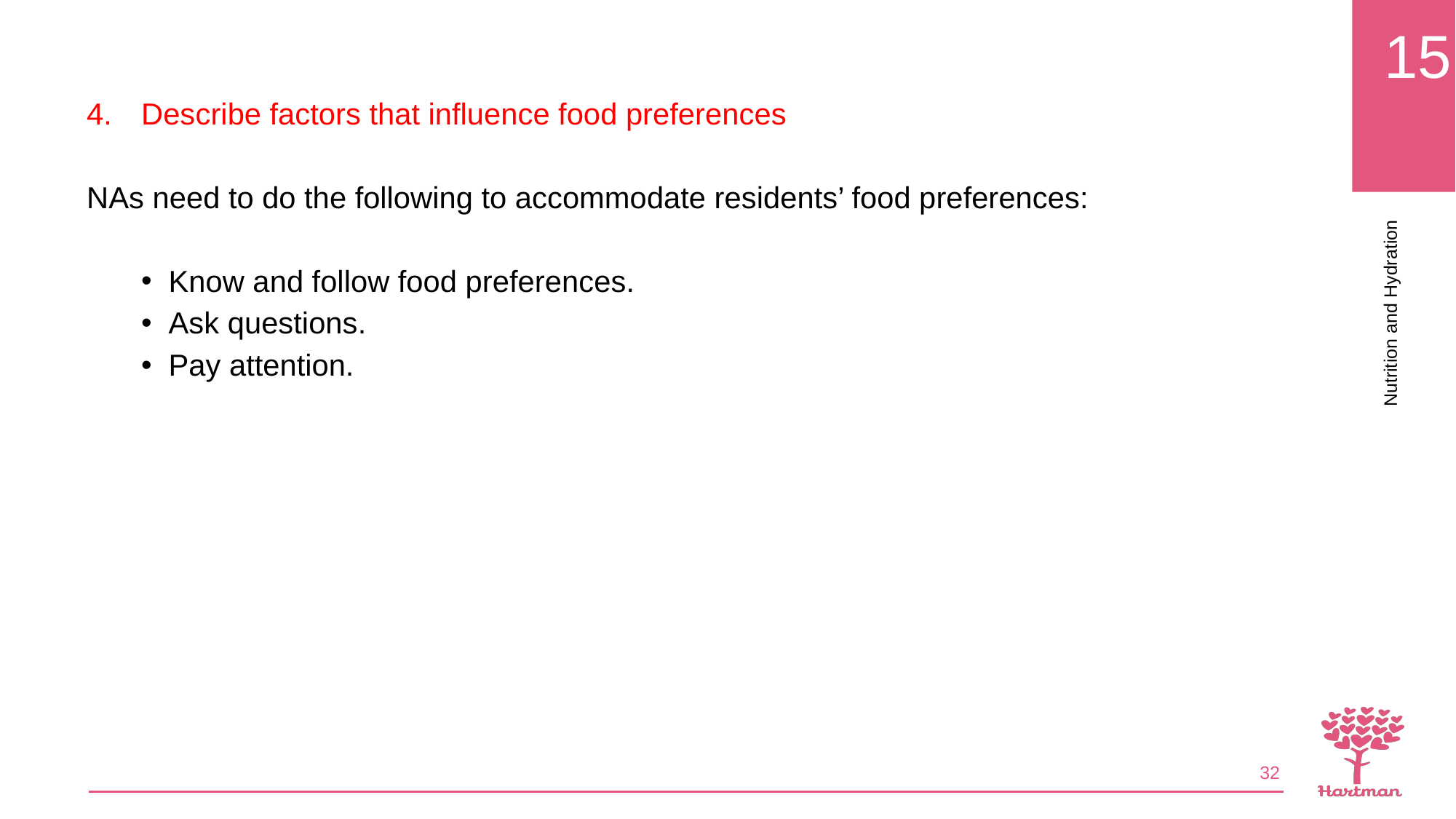

Describe factors that influence food preferences

NAs need to do the following to accommodate residents’ food preferences:

Know and follow food preferences.
Ask questions.
Pay attention.

32